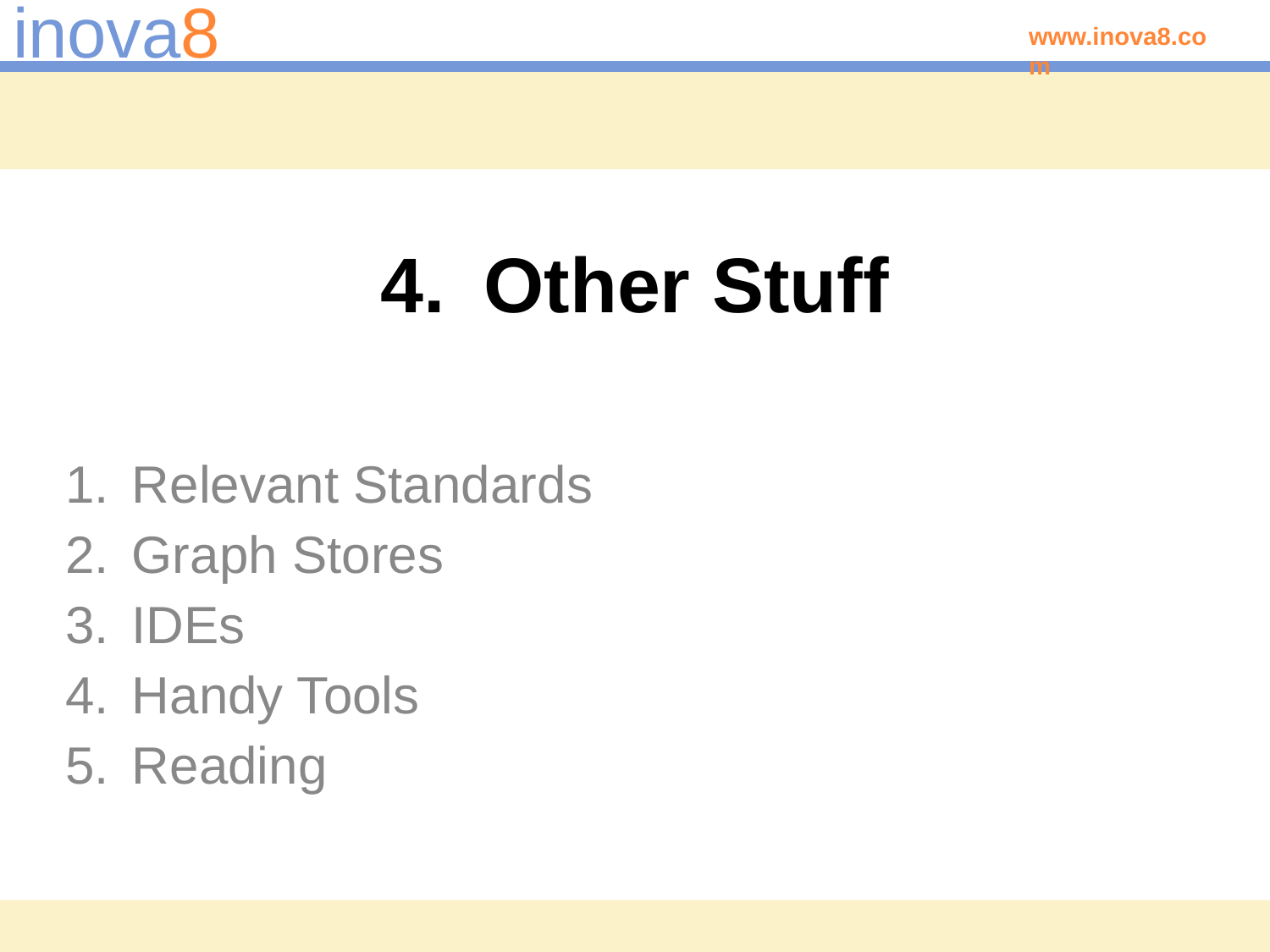

# Other Stuff
Relevant Standards
Graph Stores
IDEs
Handy Tools
Reading